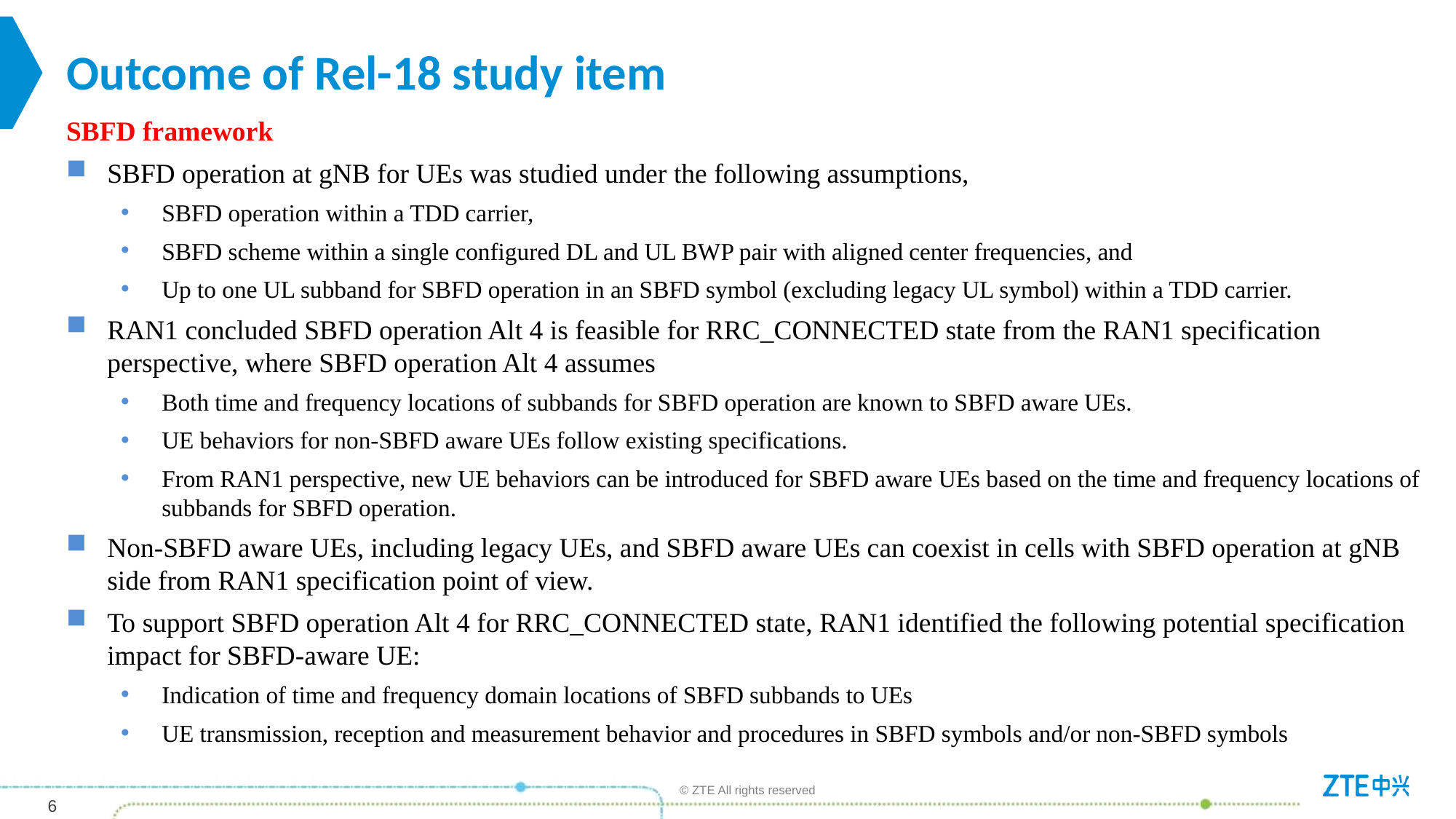

# Outcome of Rel-18 study item
SBFD framework
SBFD operation at gNB for UEs was studied under the following assumptions,
SBFD operation within a TDD carrier,
SBFD scheme within a single configured DL and UL BWP pair with aligned center frequencies, and
Up to one UL subband for SBFD operation in an SBFD symbol (excluding legacy UL symbol) within a TDD carrier.
RAN1 concluded SBFD operation Alt 4 is feasible for RRC_CONNECTED state from the RAN1 specification perspective, where SBFD operation Alt 4 assumes
Both time and frequency locations of subbands for SBFD operation are known to SBFD aware UEs.
UE behaviors for non-SBFD aware UEs follow existing specifications.
From RAN1 perspective, new UE behaviors can be introduced for SBFD aware UEs based on the time and frequency locations of subbands for SBFD operation.
Non-SBFD aware UEs, including legacy UEs, and SBFD aware UEs can coexist in cells with SBFD operation at gNB side from RAN1 specification point of view.
To support SBFD operation Alt 4 for RRC_CONNECTED state, RAN1 identified the following potential specification impact for SBFD-aware UE:
Indication of time and frequency domain locations of SBFD subbands to UEs
UE transmission, reception and measurement behavior and procedures in SBFD symbols and/or non-SBFD symbols